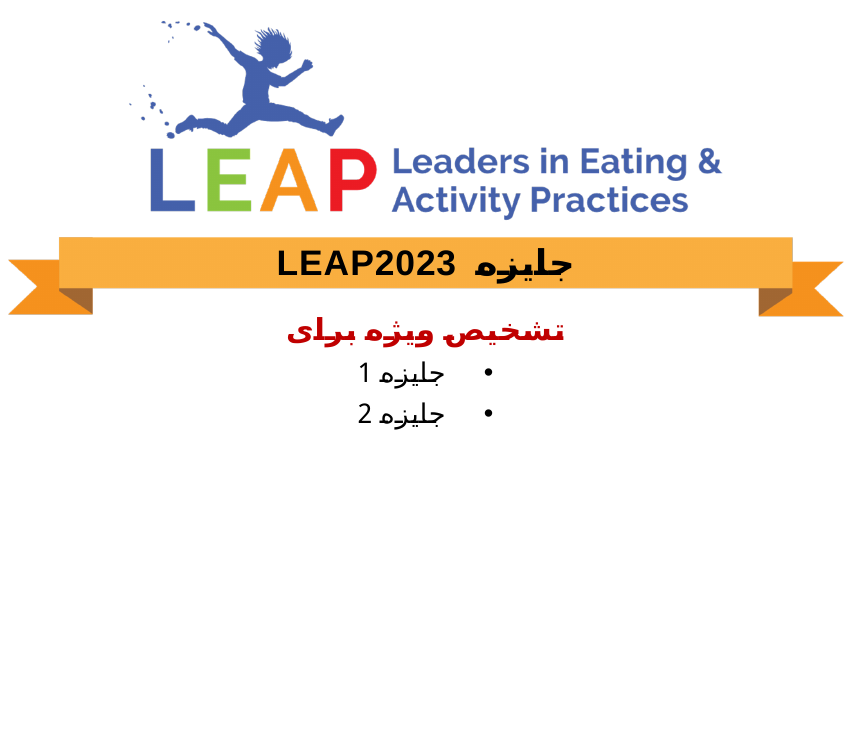

# جایزه  LEAP2023
تشخیص ویژه برای
جایزه 1
جایزه 2